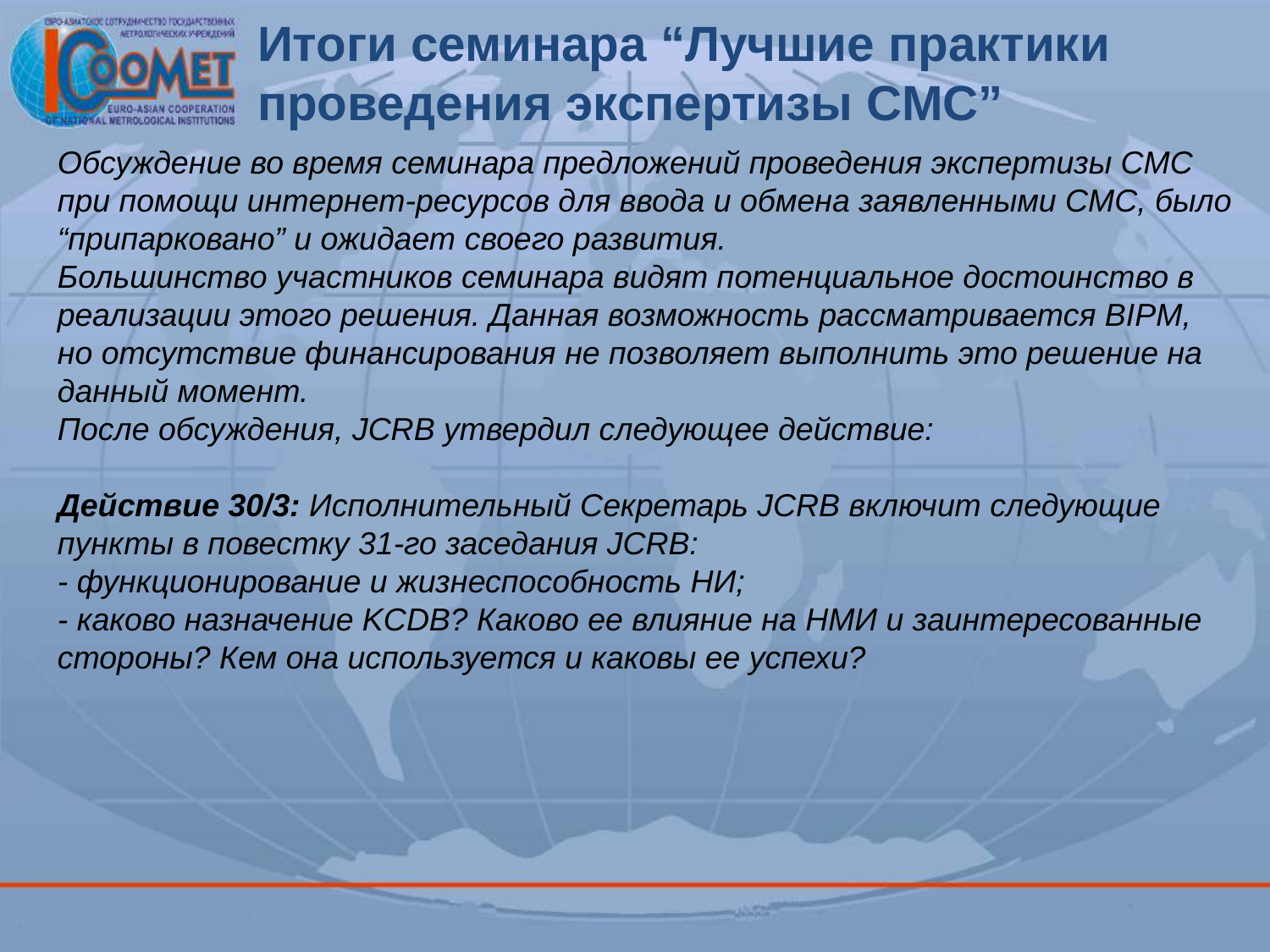

Итоги семинара “Лучшие практики проведения экспертизы CMC”
Обсуждение во время семинара предложений проведения экспертизы СМС при помощи интернет-ресурсов для ввода и обмена заявленными СМС, было “припарковано” и ожидает своего развития.
Большинство участников семинара видят потенциальное достоинство в реализации этого решения. Данная возможность рассматривается BIPM, но отсутствие финансирования не позволяет выполнить это решение на данный момент.
После обсуждения, JCRB утвердил следующее действие:

Действие 30/3: Исполнительный Секретарь JCRB включит следующие пункты в повестку 31-го заседания JCRB:
- функционирование и жизнеспособность НИ;
- каково назначение KCDB? Каково ее влияние на НМИ и заинтересованные стороны? Кем она используется и каковы ее успехи?